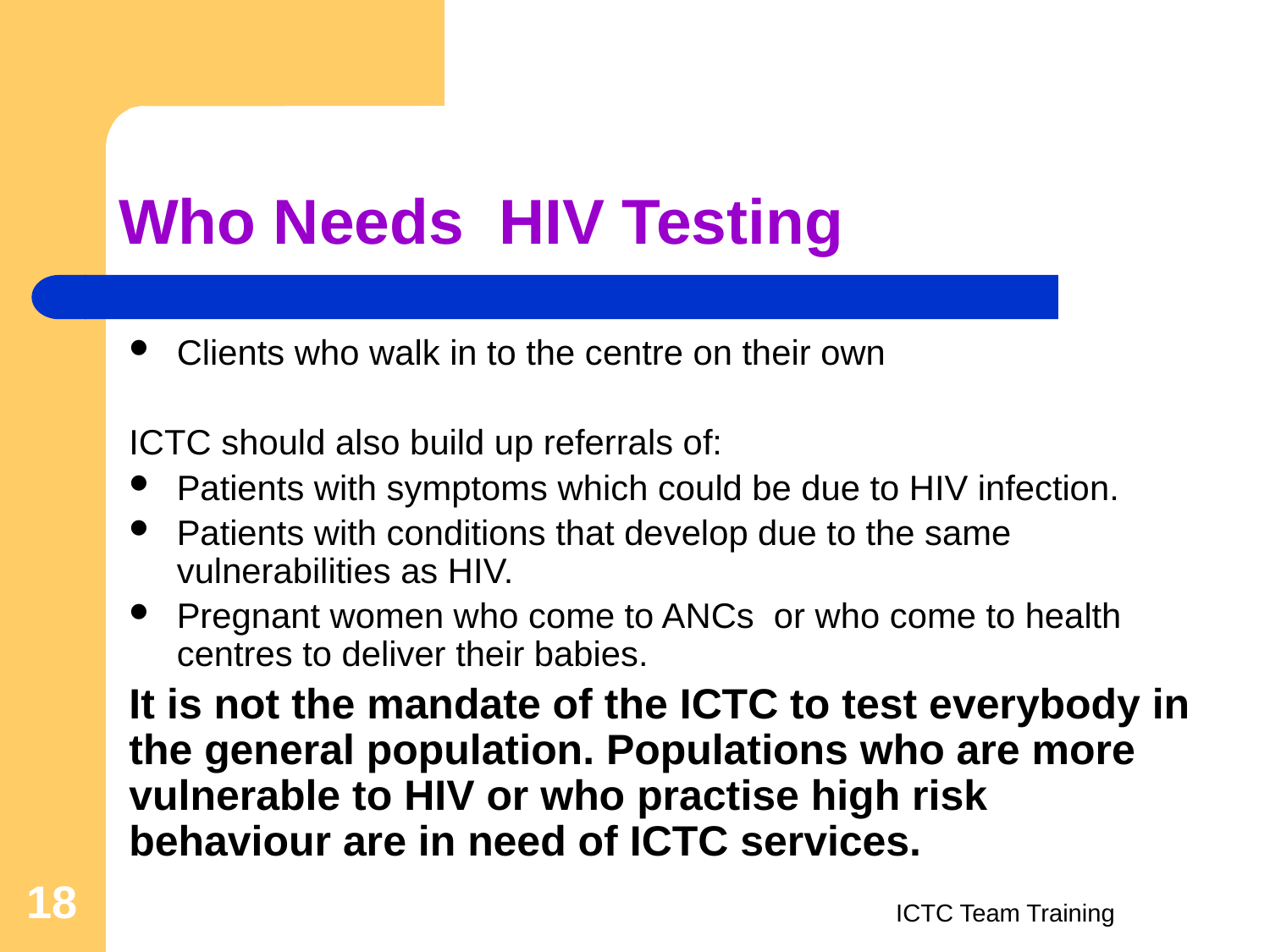

# Who Needs  HIV Testing
Clients who walk in to the centre on their own

ICTC should also build up referrals of:
Patients with symptoms which could be due to HIV infection.
Patients with conditions that develop due to the same vulnerabilities as HIV.
Pregnant women who come to ANCs  or who come to health centres to deliver their babies.
It is not the mandate of the ICTC to test everybody in the general population. Populations who are more vulnerable to HIV or who practise high risk behaviour are in need of ICTC services.

18
ICTC Team Training